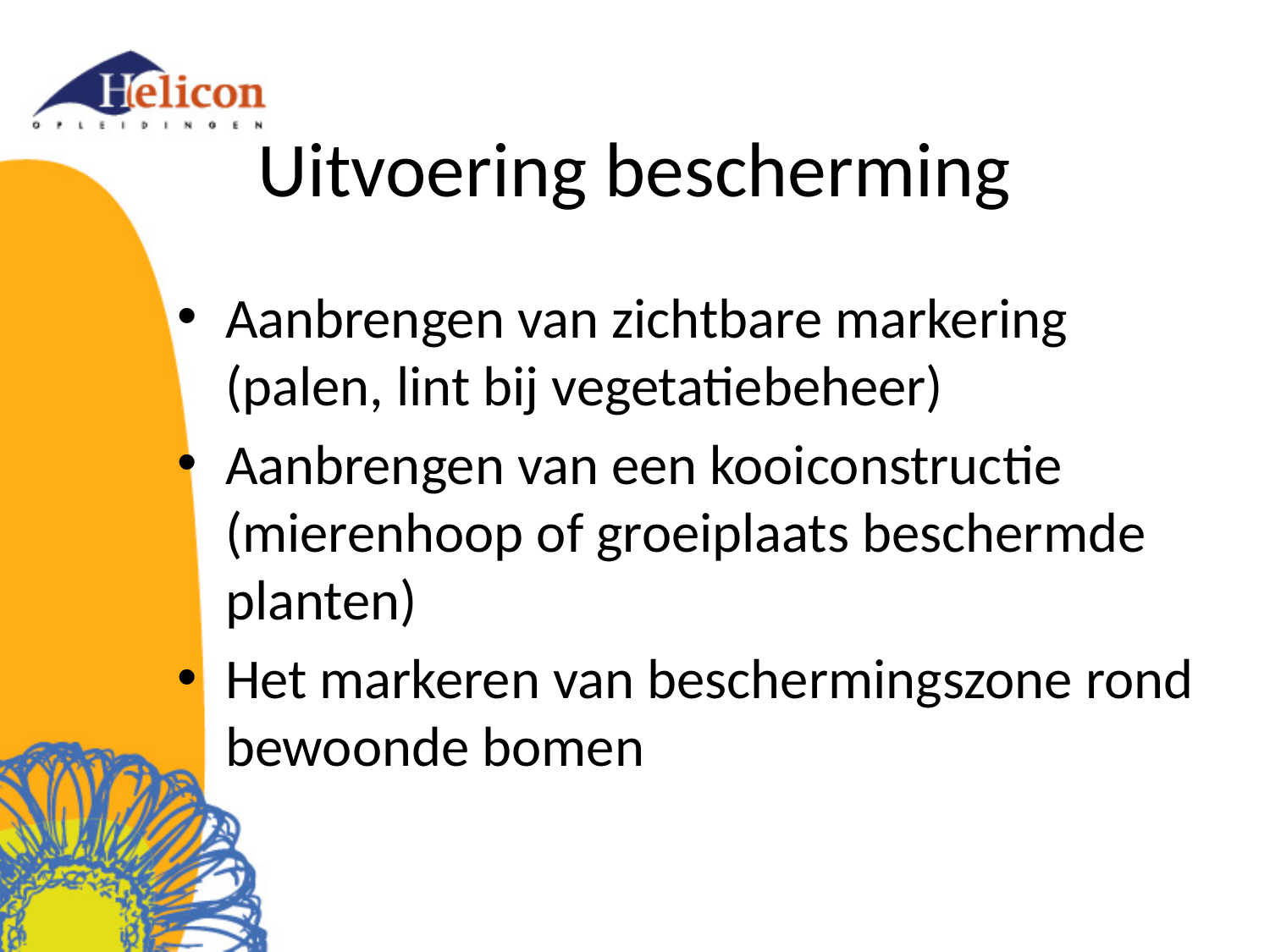

# Uitvoering bescherming
Aanbrengen van zichtbare markering (palen, lint bij vegetatiebeheer)
Aanbrengen van een kooiconstructie (mierenhoop of groeiplaats beschermde planten)
Het markeren van beschermingszone rond bewoonde bomen